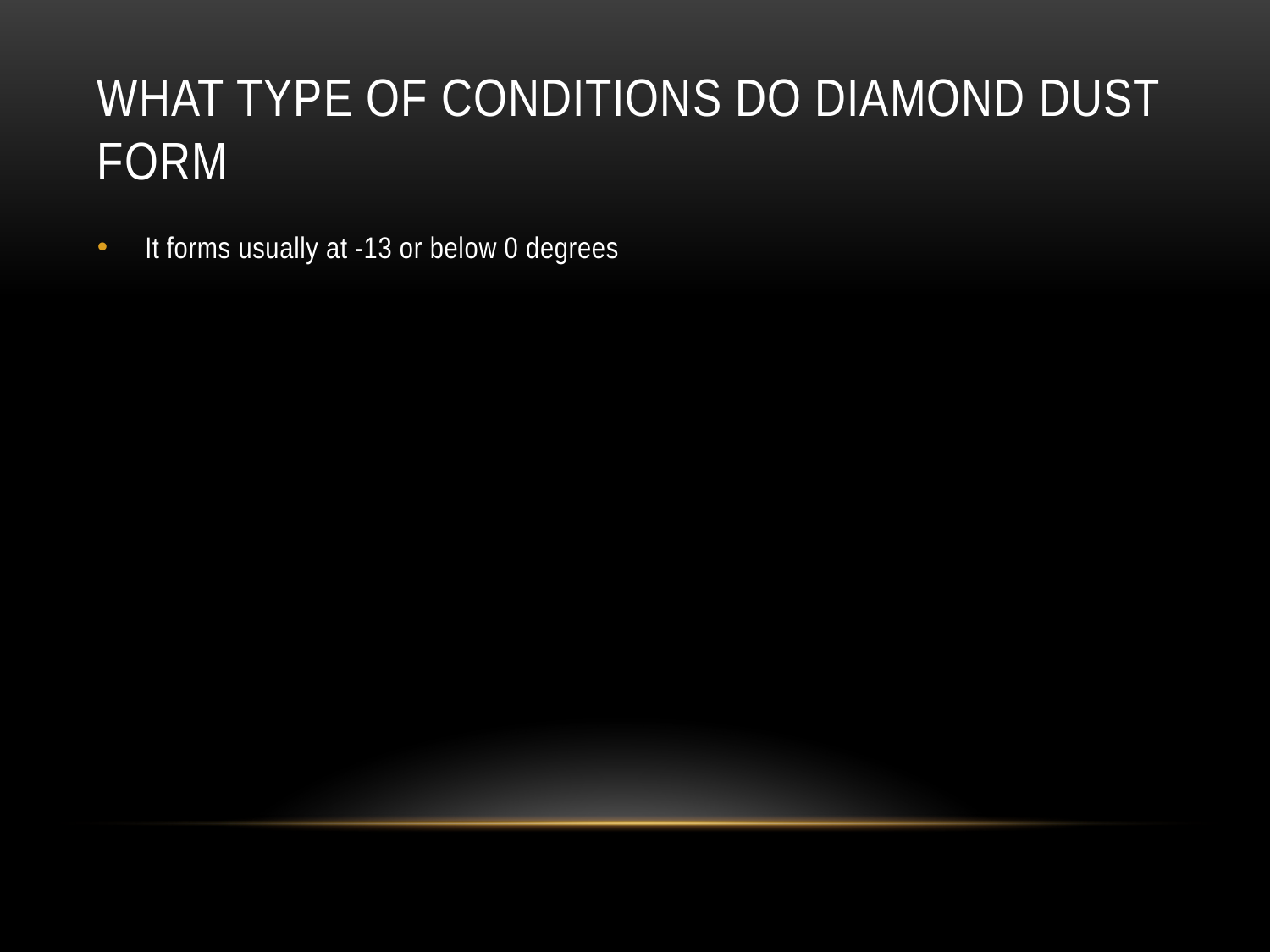

# What type of conditions do Diamond dust form
It forms usually at -13 or below 0 degrees